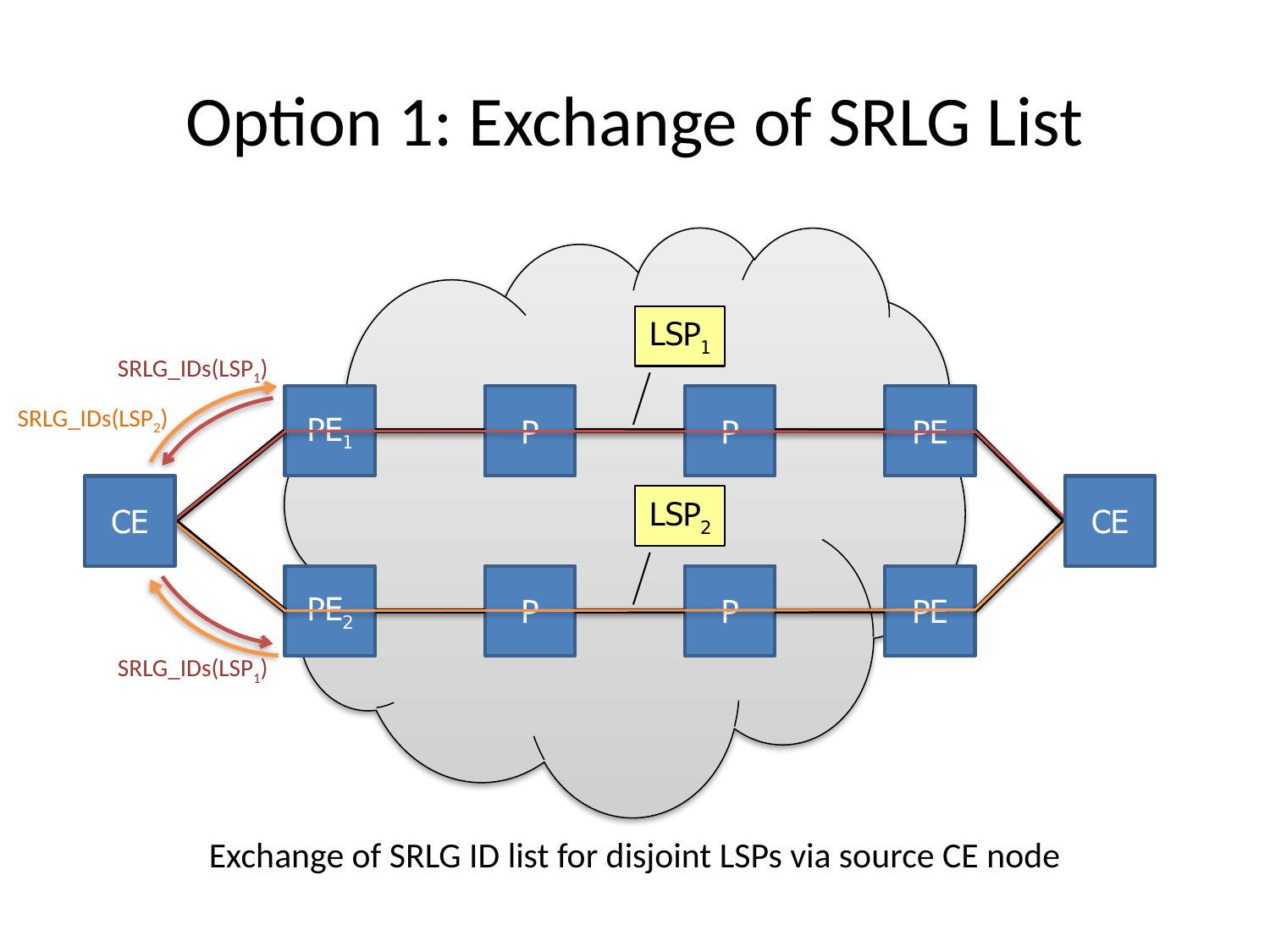

# Option 1: Exchange of SRLG List

LSP1

SRLG_IDs(LSP1)

PE1
P
P
PE
SRLG_IDs(LSP2)

CE
CE
LSP2

PE2
P
P
PE
SRLG_IDs(LSP1)
Exchange of SRLG ID list for disjoint LSPs via source CE node